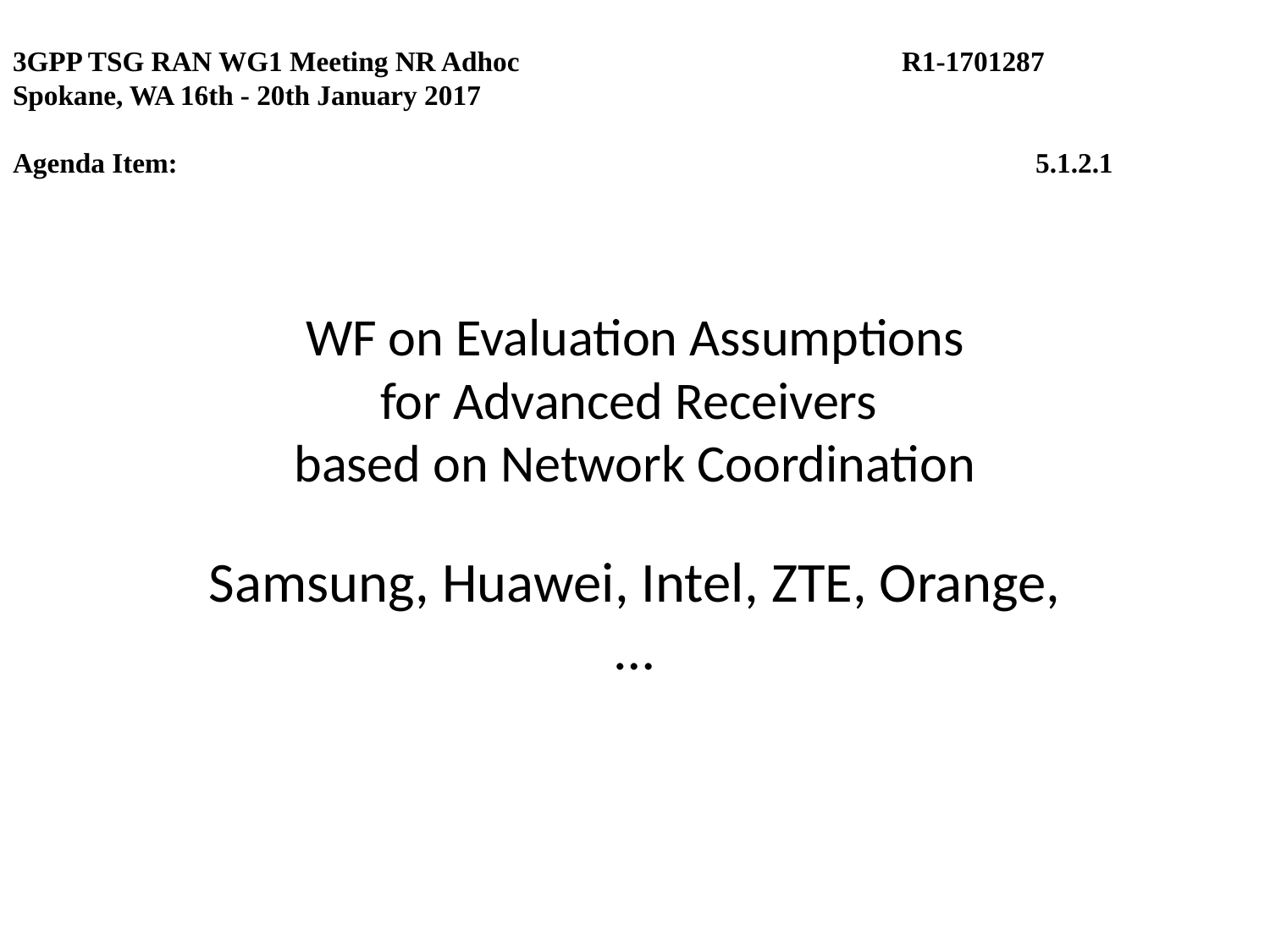

3GPP TSG RAN WG1 Meeting NR Adhoc	                    	R1-1701287
Spokane, WA 16th - 20th January 2017

Agenda Item:		  	 5.1.2.1

# WF on Evaluation Assumptions for Advanced Receivers based on Network Coordination
Samsung, Huawei, Intel, ZTE, Orange, …